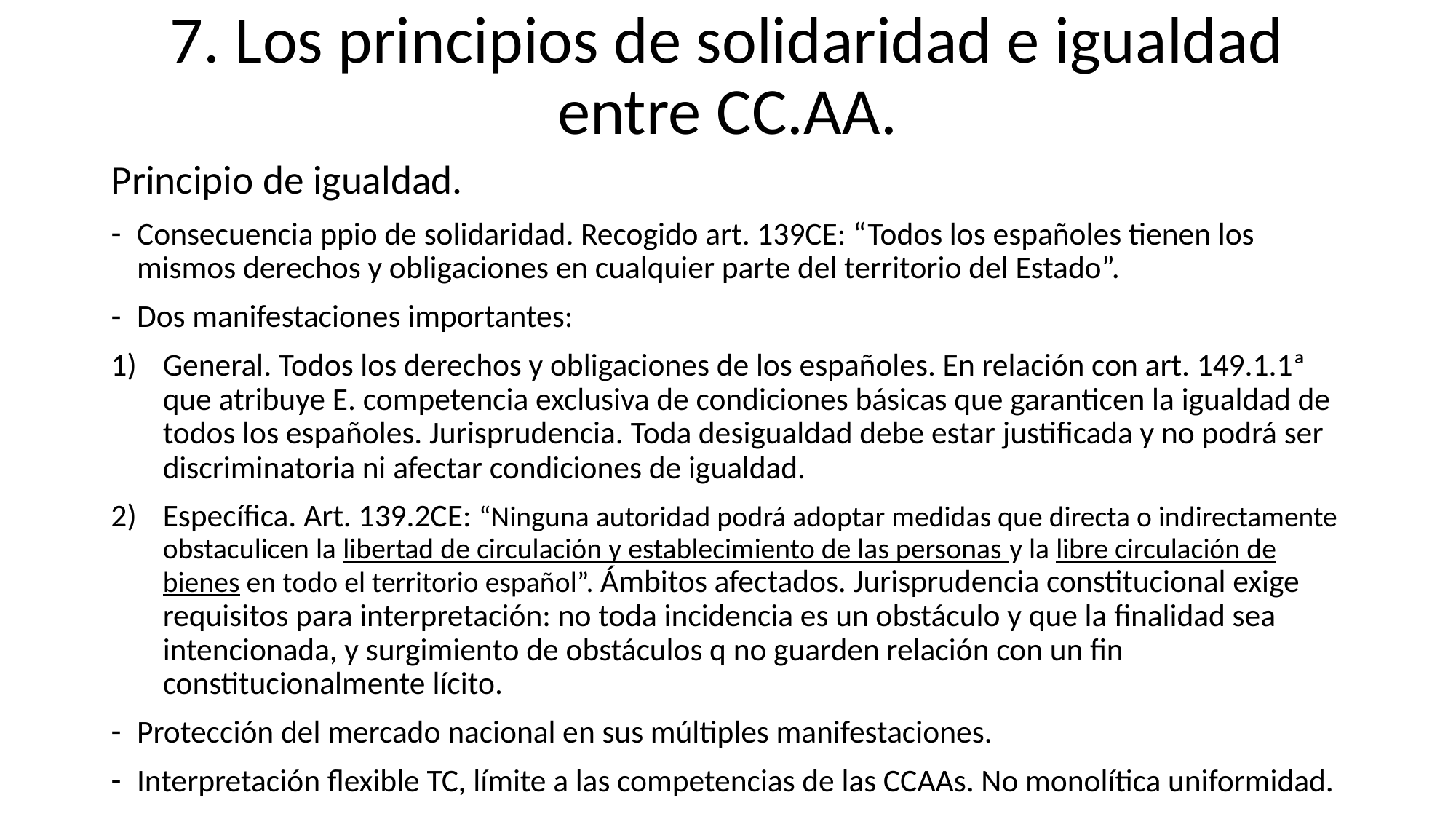

# 7. Los principios de solidaridad e igualdad entre CC.AA.
Principio de igualdad.
Consecuencia ppio de solidaridad. Recogido art. 139CE: “Todos los españoles tienen los mismos derechos y obligaciones en cualquier parte del territorio del Estado”.
Dos manifestaciones importantes:
General. Todos los derechos y obligaciones de los españoles. En relación con art. 149.1.1ª que atribuye E. competencia exclusiva de condiciones básicas que garanticen la igualdad de todos los españoles. Jurisprudencia. Toda desigualdad debe estar justificada y no podrá ser discriminatoria ni afectar condiciones de igualdad.
Específica. Art. 139.2CE: “Ninguna autoridad podrá adoptar medidas que directa o indirectamente obstaculicen la libertad de circulación y establecimiento de las personas y la libre circulación de bienes en todo el territorio español”. Ámbitos afectados. Jurisprudencia constitucional exige requisitos para interpretación: no toda incidencia es un obstáculo y que la finalidad sea intencionada, y surgimiento de obstáculos q no guarden relación con un fin constitucionalmente lícito.
Protección del mercado nacional en sus múltiples manifestaciones.
Interpretación flexible TC, límite a las competencias de las CCAAs. No monolítica uniformidad.